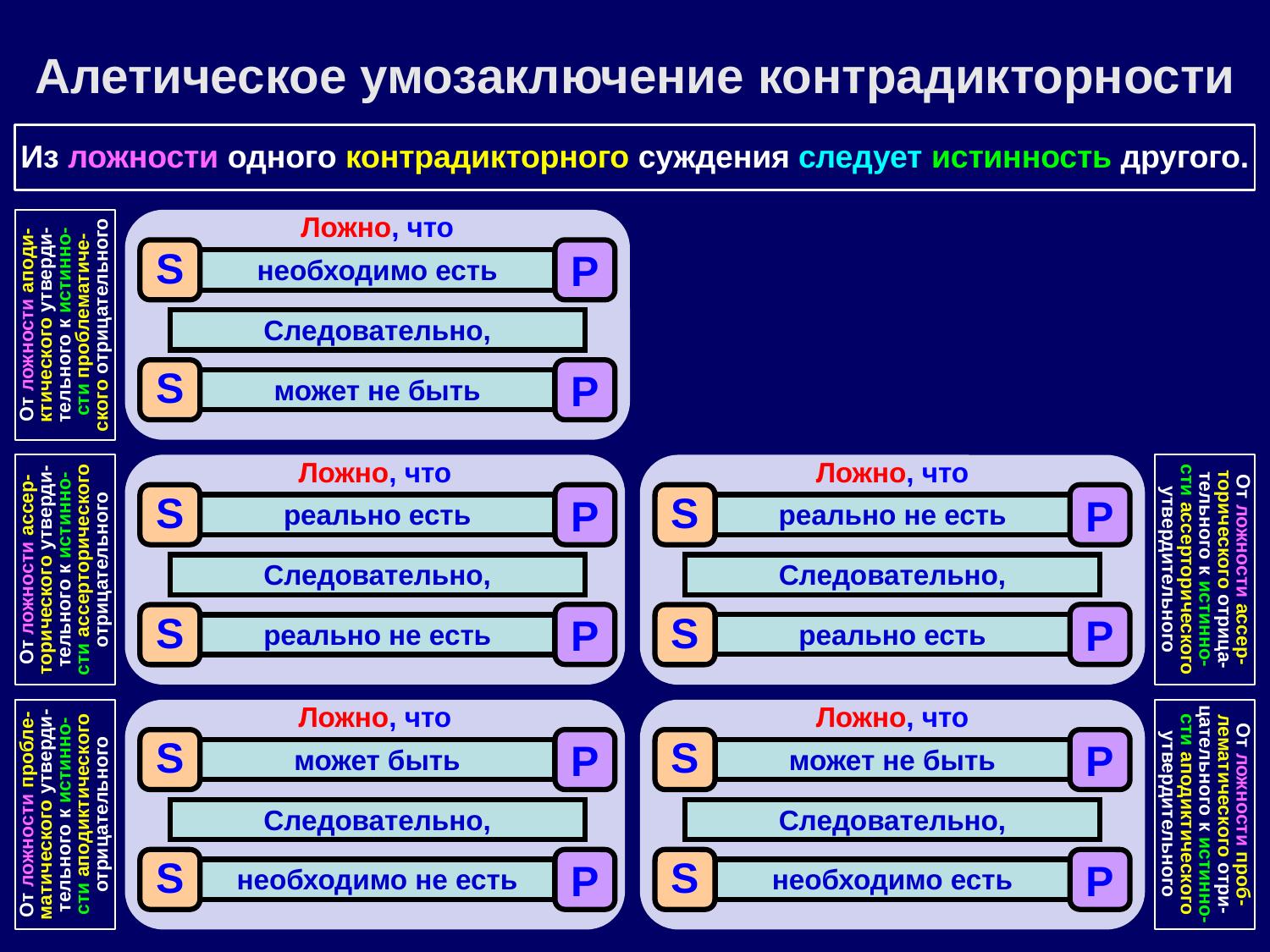

Алетическое умозаключение контрадикторности
Из ложности одного контрадикторного суждения следует истинность другого.
Ложно, что
S
P
необходимо есть
От ложности аподи-ктического утверди-тельного к истинно-сти проблематиче-ского отрицательного
Следовательно,
S
P
может не быть
Ложно, что
Ложно, что
S
P
S
P
реально есть
реально не есть
От ложности ассер-торического утверди-тельного к истинно-сти ассерторического отрицательного
От ложности ассер-торического отрица-тельного к истинно-сти ассерторического утвердительного
Следовательно,
Следовательно,
P
P
S
S
реально есть
реально не есть
Ложно, что
Ложно, что
S
P
S
P
может быть
может не быть
От ложности пробле-матического утверди-тельного к истинно-сти аподиктического отрицательного
От ложности проб-лематического отри-цательного к истинно-сти аподиктического утвердительного
Следовательно,
Следовательно,
S
P
S
P
необходимо не есть
необходимо есть